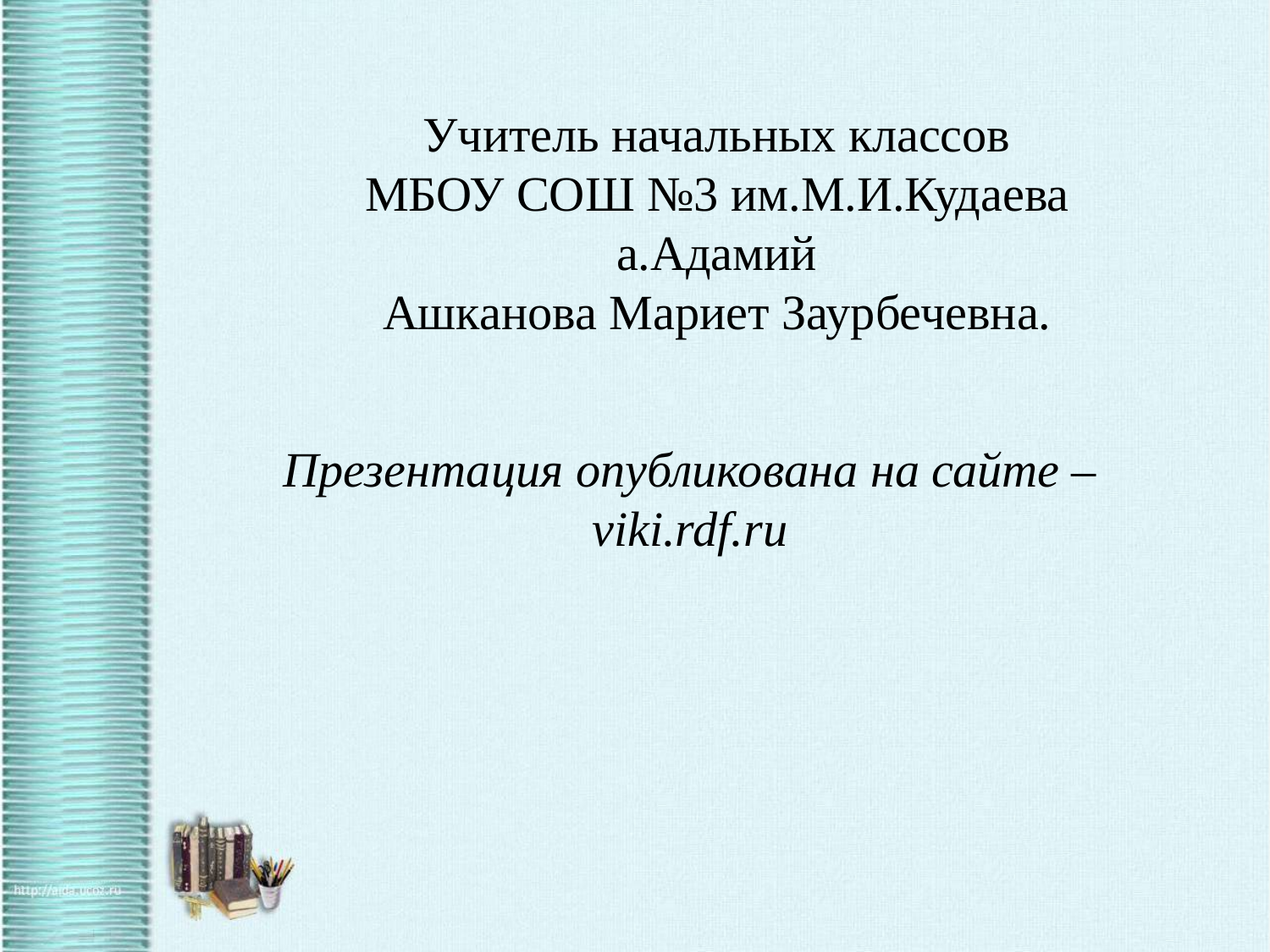

Учитель начальных классов
МБОУ СОШ №3 им.М.И.Кудаева
а.Адамий
Ашканова Мариет Заурбечевна.
Презентация опубликована на сайте – viki.rdf.ru